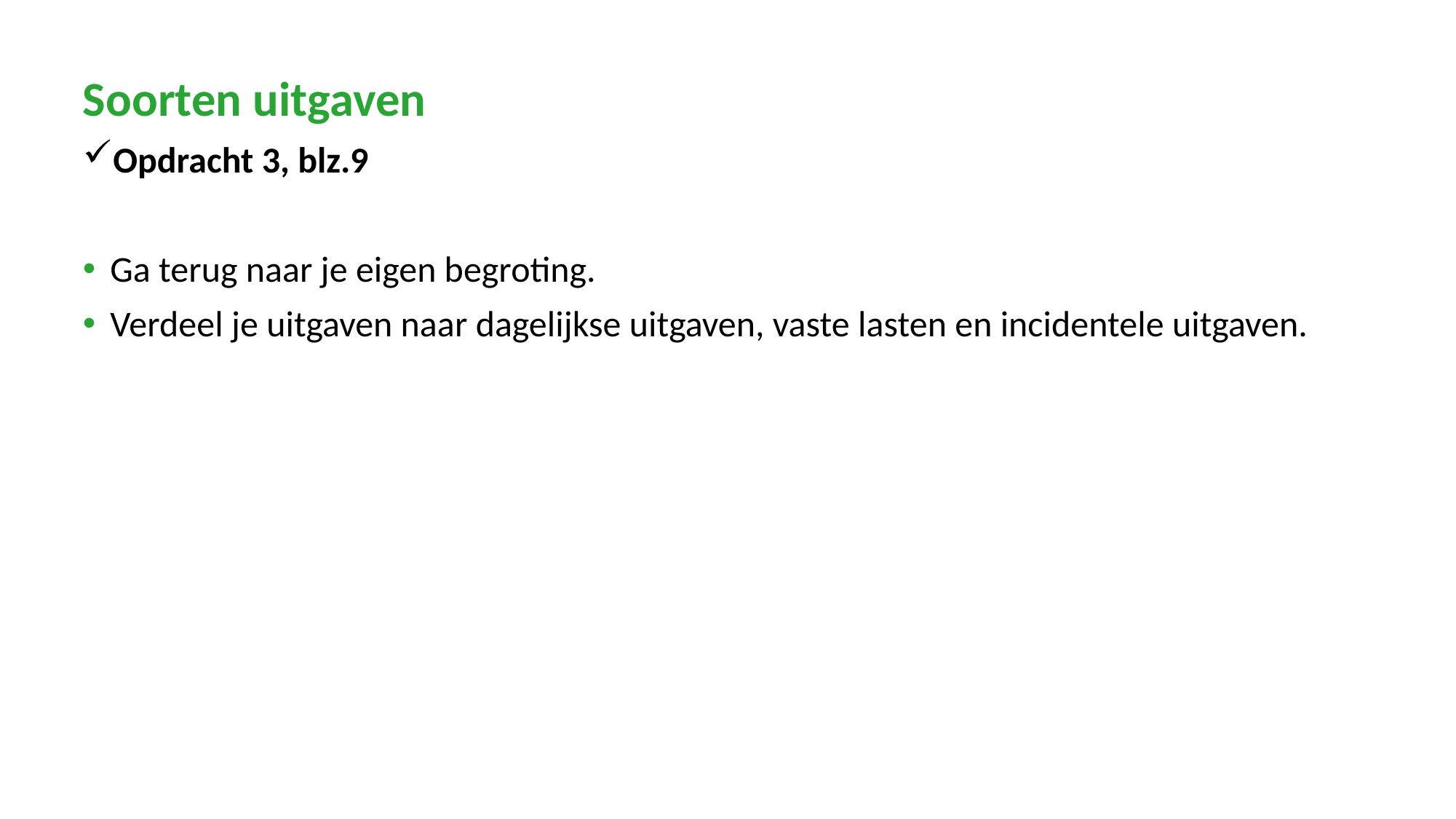

Soorten uitgaven
Opdracht 3, blz.9

Ga terug naar je eigen begroting.
Verdeel je uitgaven naar dagelijkse uitgaven, vaste lasten en incidentele uitgaven.